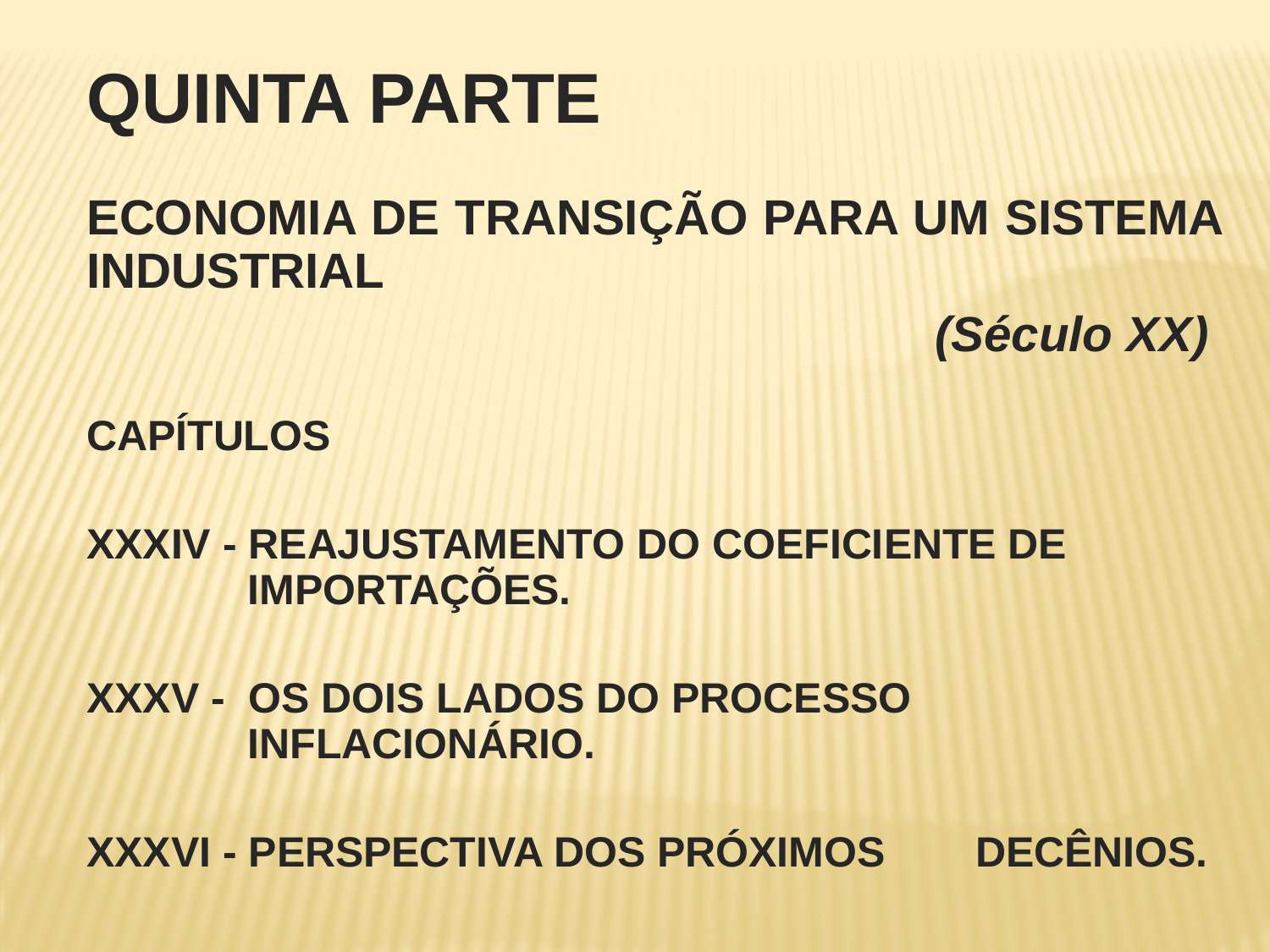

QUINTA PARTE

ECONOMIA DE TRANSIÇÃO PARA UM SISTEMA INDUSTRIAL
(Século XX)

CAPÍTULOS

XXXIV - REAJUSTAMENTO DO COEFICIENTE DE IMPORTAÇÕES.

XXXV -  OS DOIS LADOS DO PROCESSO INFLACIONÁRIO.

XXXVI - PERSPECTIVA DOS PRÓXIMOS	DECÊNIOS.